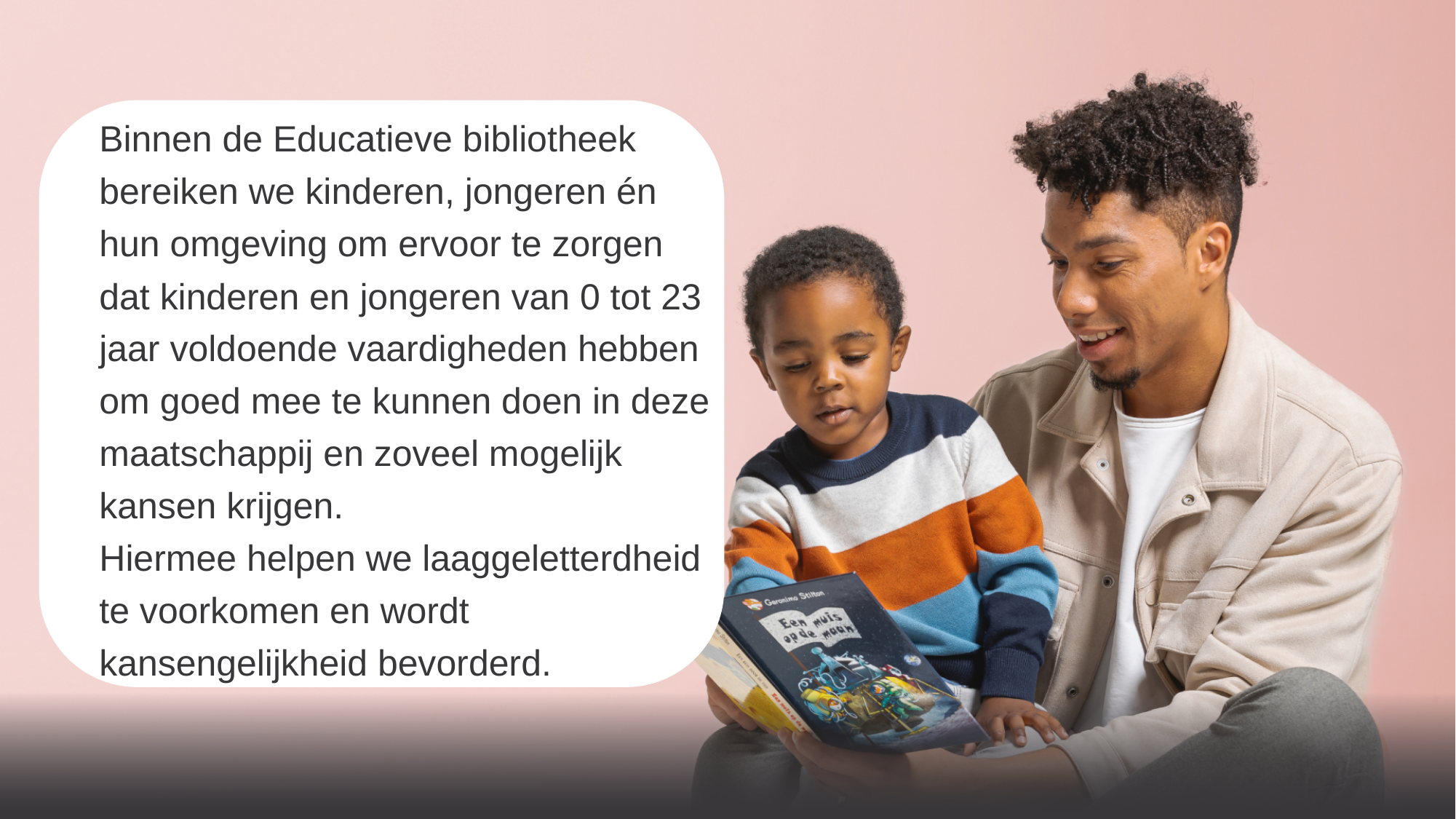

Binnen de Educatieve bibliotheek bereiken we kinderen, jongeren én hun omgeving om ervoor te zorgen dat kinderen en jongeren van 0 tot 23 jaar voldoende vaardigheden hebben om goed mee te kunnen doen in deze maatschappij en zoveel mogelijk kansen krijgen.
Hiermee helpen we laaggeletterdheid te voorkomen en wordt kansengelijkheid bevorderd.